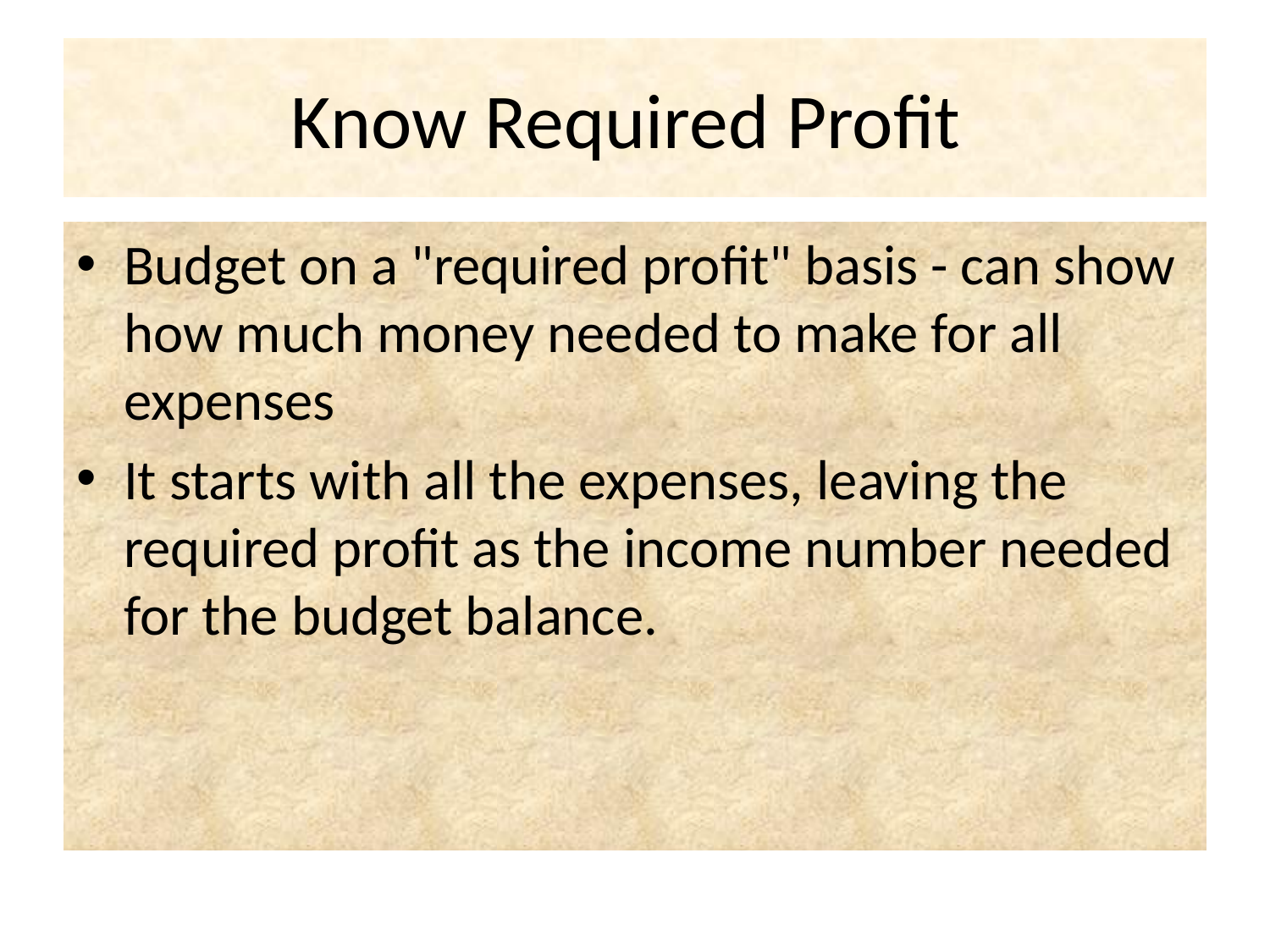

# Know Required Profit
Budget on a "required profit" basis - can show how much money needed to make for all expenses
It starts with all the expenses, leaving the required profit as the income number needed for the budget balance.